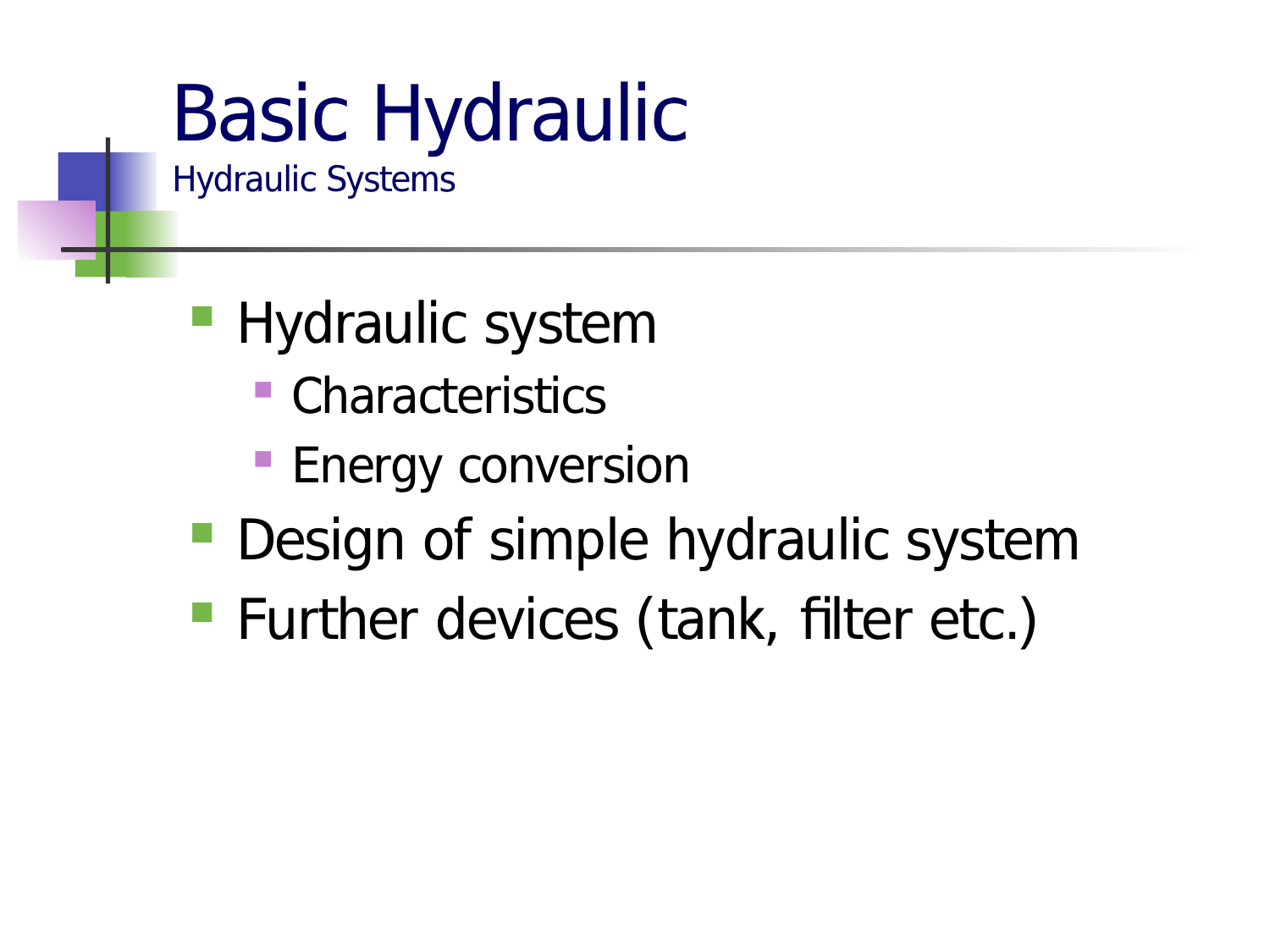

# Basic Hydraulic Hydraulic Systems
Hydraulic system
Characteristics
Energy conversion
Design of simple hydraulic system
Further devices (tank, filter etc.)